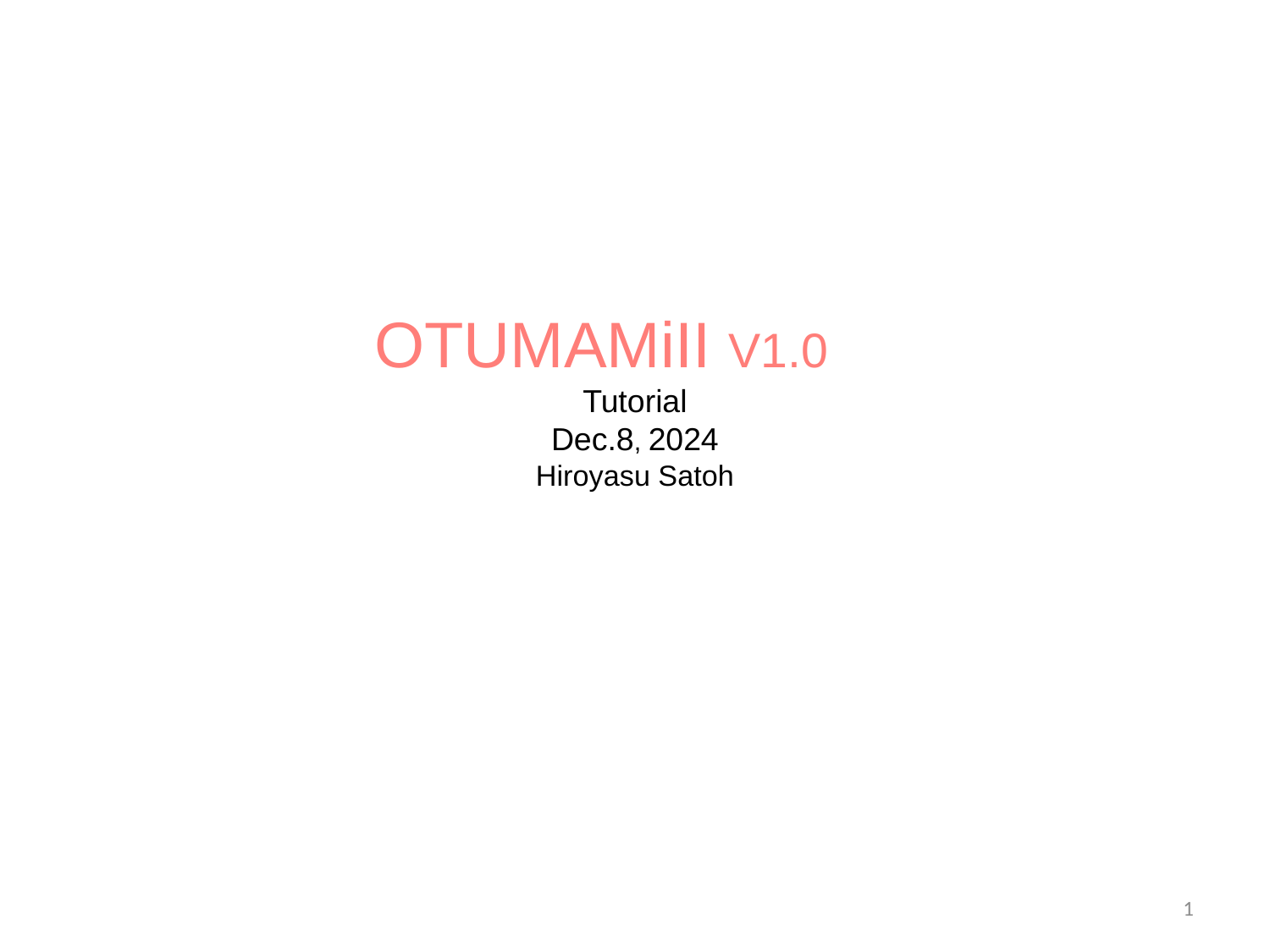

# OTUMAMiII V1.0 Tutorial Dec.8, 2024 Hiroyasu Satoh
1